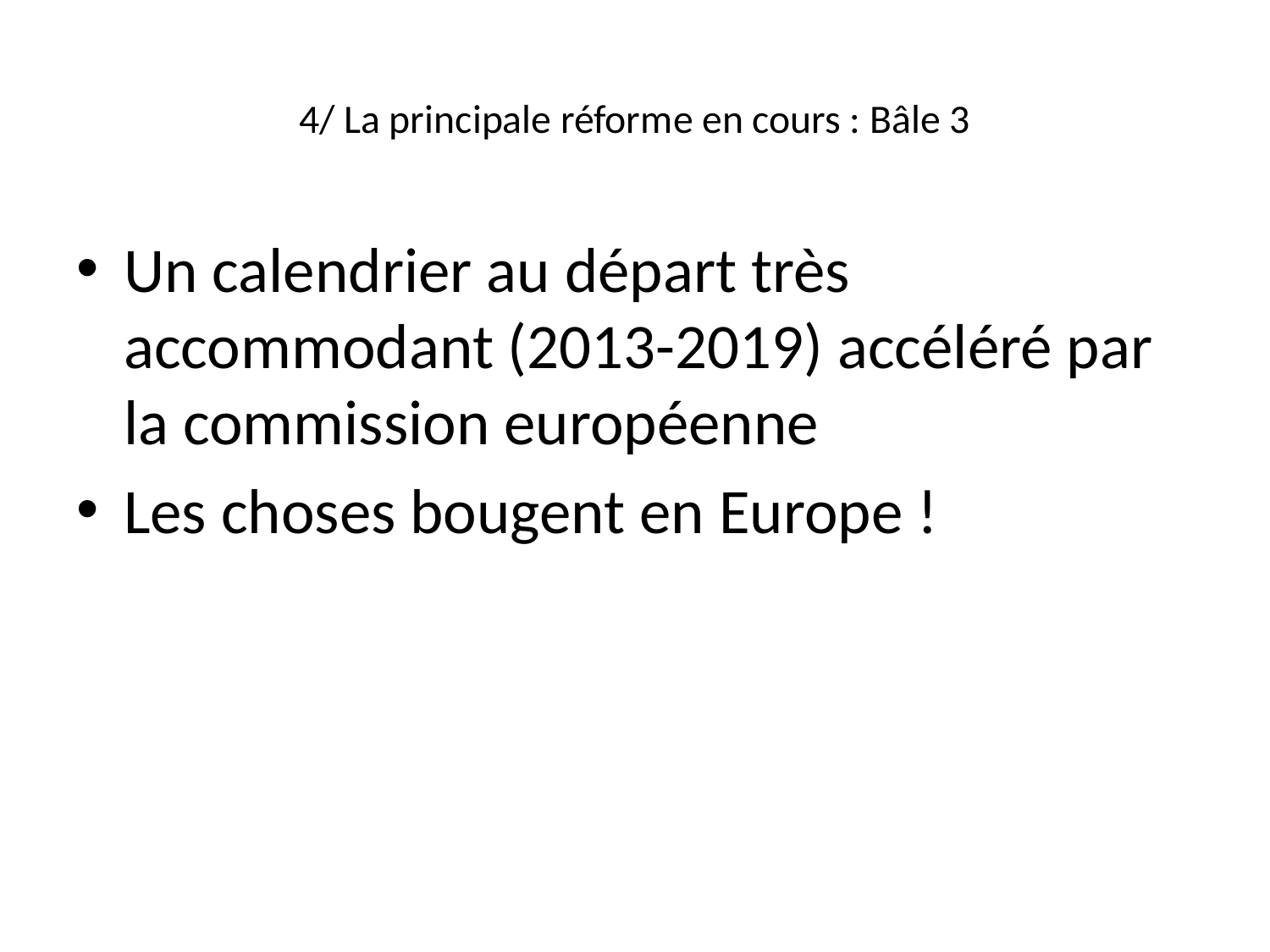

# 4/ La principale réforme en cours : Bâle 3
Un calendrier au départ très accommodant (2013-2019) accéléré par la commission européenne
Les choses bougent en Europe !